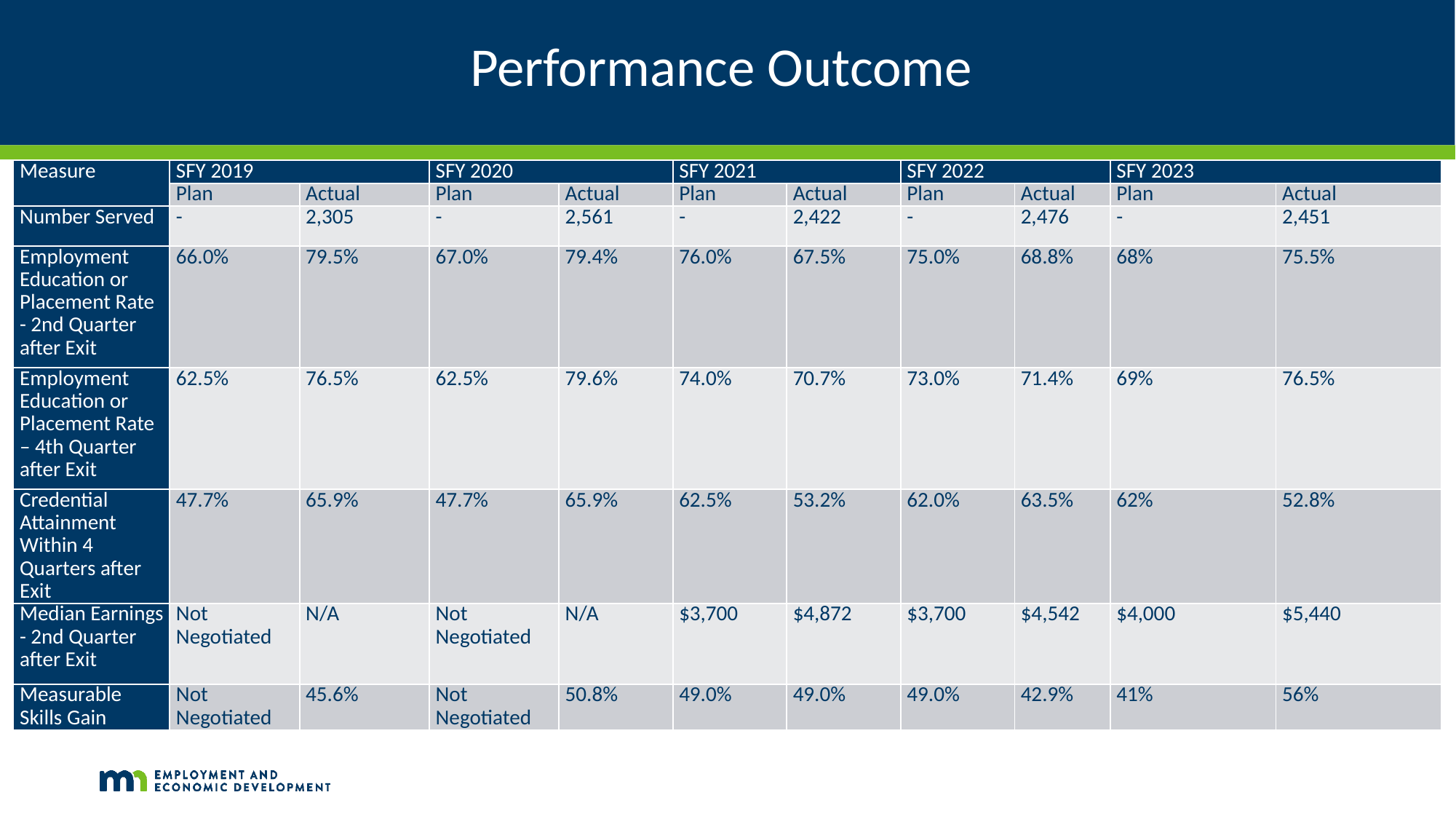

# Performance Outcome
| Measure | SFY 2019 |  | SFY 2020 |  | SFY 2021 |  | SFY 2022 |  | SFY 2023 |  |
| --- | --- | --- | --- | --- | --- | --- | --- | --- | --- | --- |
|  | Plan | Actual | Plan | Actual | Plan | Actual | Plan | Actual | Plan | Actual |
| Number Served | - | 2,305 | - | 2,561 | - | 2,422 | - | 2,476 | - | 2,451 |
| Employment Education or Placement Rate - 2nd Quarter after Exit | 66.0% | 79.5% | 67.0% | 79.4% | 76.0% | 67.5% | 75.0% | 68.8% | 68% | 75.5% |
| Employment Education or Placement Rate – 4th Quarter after Exit | 62.5% | 76.5% | 62.5% | 79.6% | 74.0% | 70.7% | 73.0% | 71.4% | 69% | 76.5% |
| Credential Attainment Within 4 Quarters after Exit | 47.7% | 65.9% | 47.7% | 65.9% | 62.5% | 53.2% | 62.0% | 63.5% | 62% | 52.8% |
| Median Earnings - 2nd Quarter after Exit | Not Negotiated | N/A | Not Negotiated | N/A | $3,700 | $4,872 | $3,700 | $4,542 | $4,000 | $5,440 |
| Measurable Skills Gain | Not Negotiated | 45.6% | Not Negotiated | 50.8% | 49.0% | 49.0% | 49.0% | 42.9% | 41% | 56% |